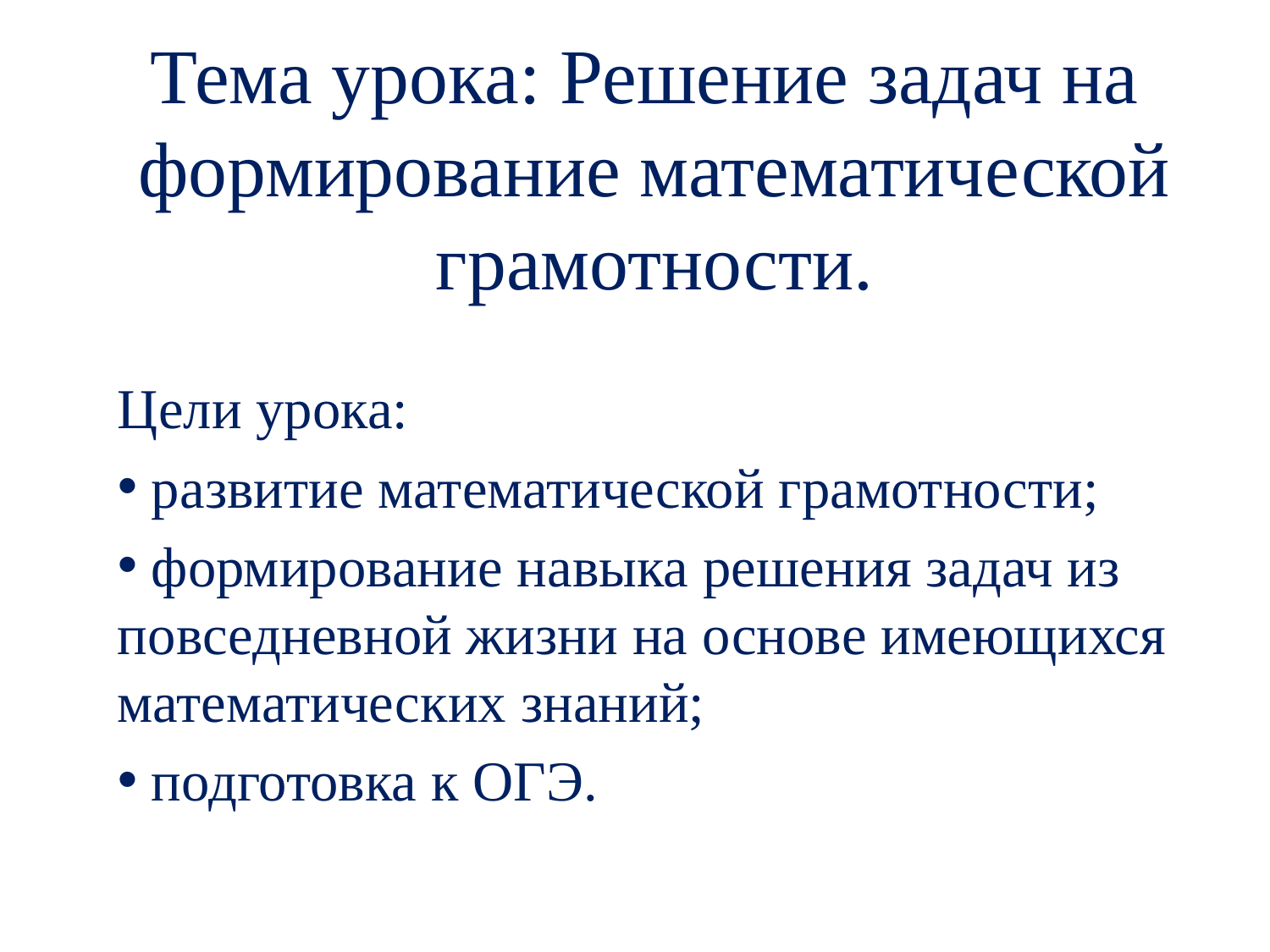

# Тема урока: Решение задач на формирование математической грамотности.
Цели урока:
 развитие математической грамотности;
 формирование навыка решения задач из повседневной жизни на основе имеющихся математических знаний;
 подготовка к ОГЭ.